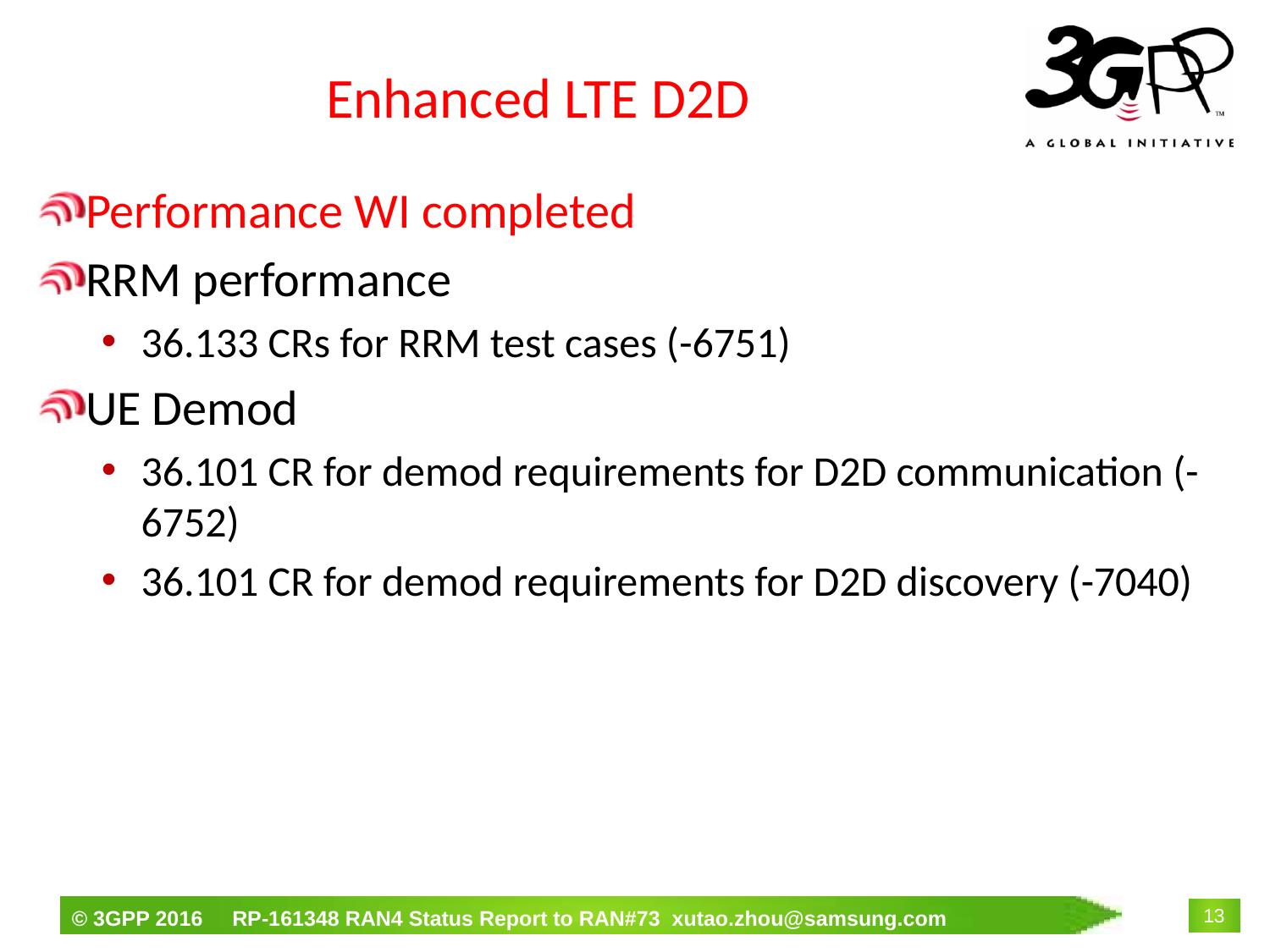

# Enhanced LTE D2D
Performance WI completed
RRM performance
36.133 CRs for RRM test cases (-6751)
UE Demod
36.101 CR for demod requirements for D2D communication (-6752)
36.101 CR for demod requirements for D2D discovery (-7040)